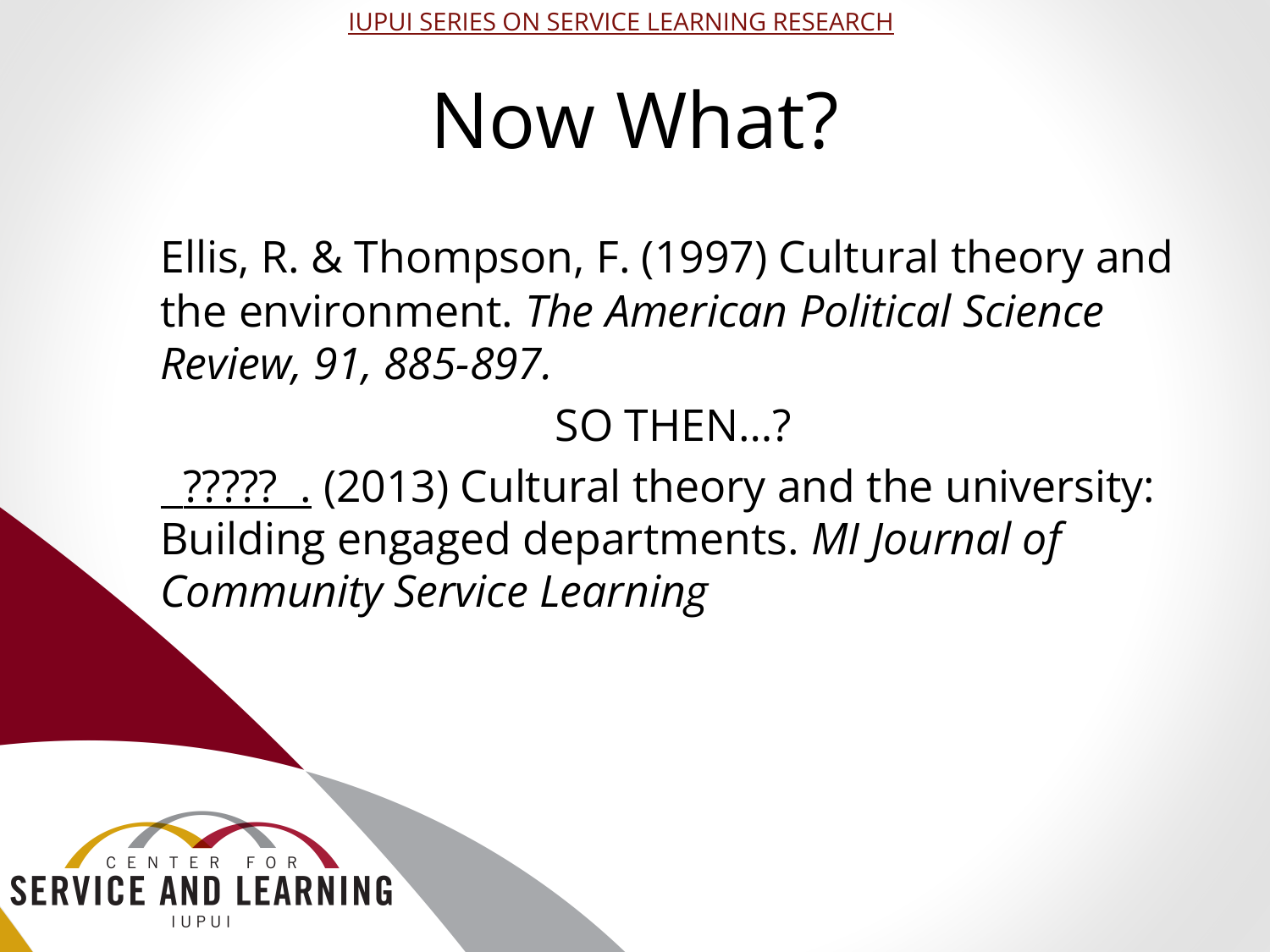

Now What?
IUPUI SERIES ON SERVICE LEARNING RESEARCH
	Ellis, R. & Thompson, F. (1997) Cultural theory and the environment. The American Political Science Review, 91, 885-897.
SO THEN…?
	  ?????  . (2013) Cultural theory and the university: Building engaged departments. MI Journal of Community Service Learning